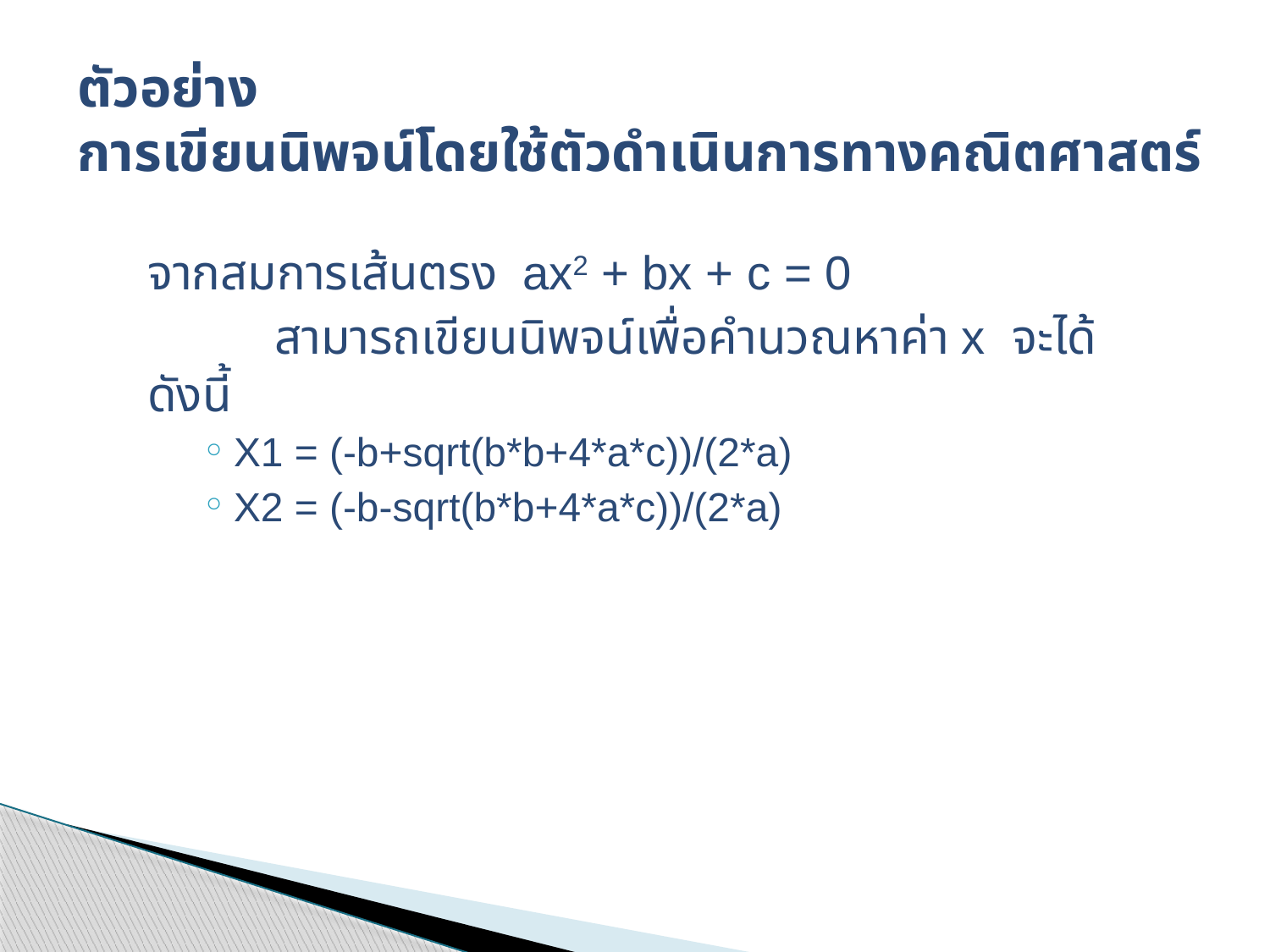

# ตัวอย่าง การเขียนนิพจน์โดยใช้ตัวดำเนินการทางคณิตศาสตร์
จากสมการเส้นตรง  ax2 + bx + c = 0
	สามารถเขียนนิพจน์เพื่อคำนวณหาค่า x  จะได้ดังนี้
X1 = (-b+sqrt(b*b+4*a*c))/(2*a)
X2 = (-b-sqrt(b*b+4*a*c))/(2*a)